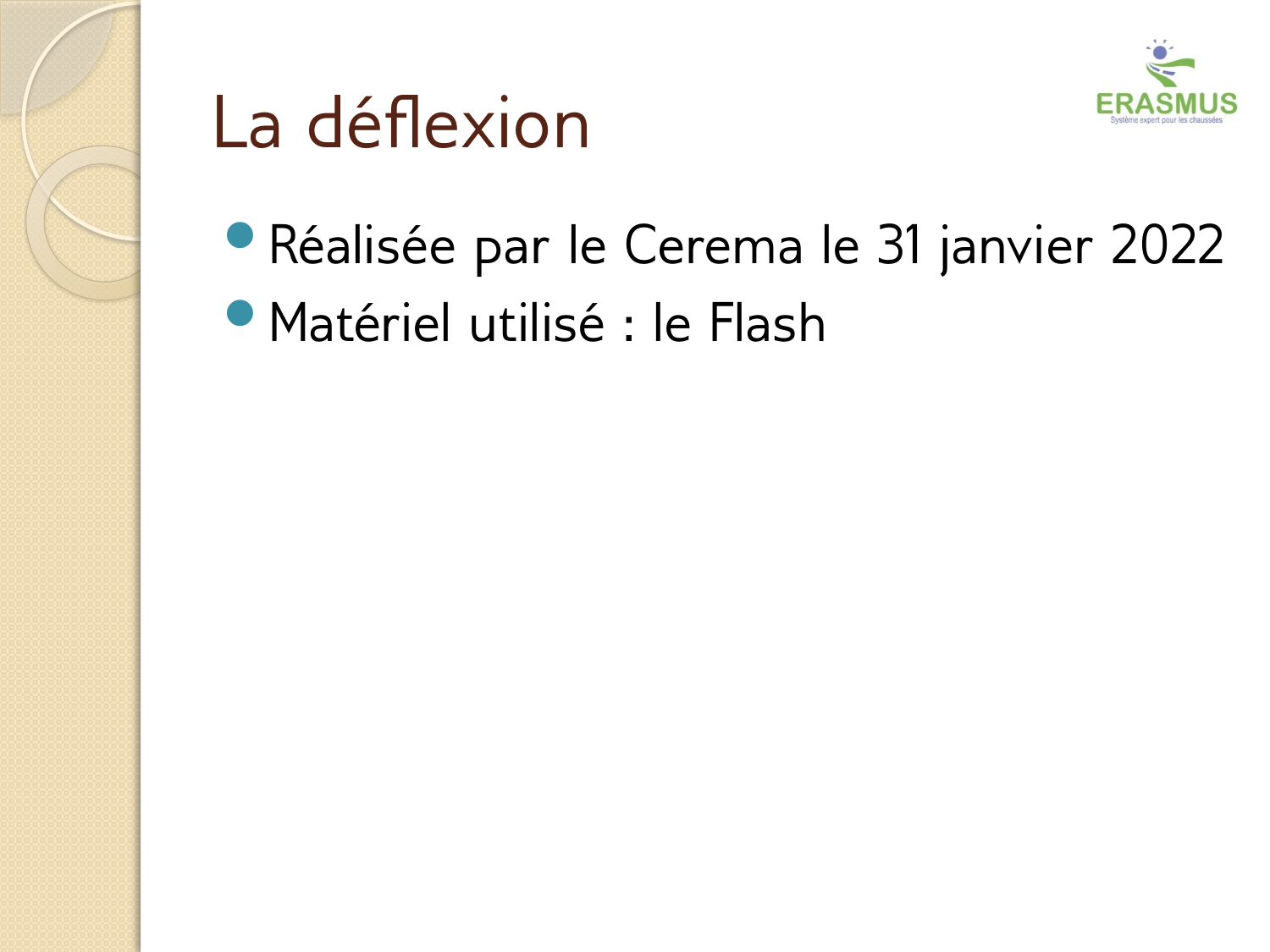

# La déflexion
Réalisée par le Cerema le 31 janvier 2022
Matériel utilisé : le Flash